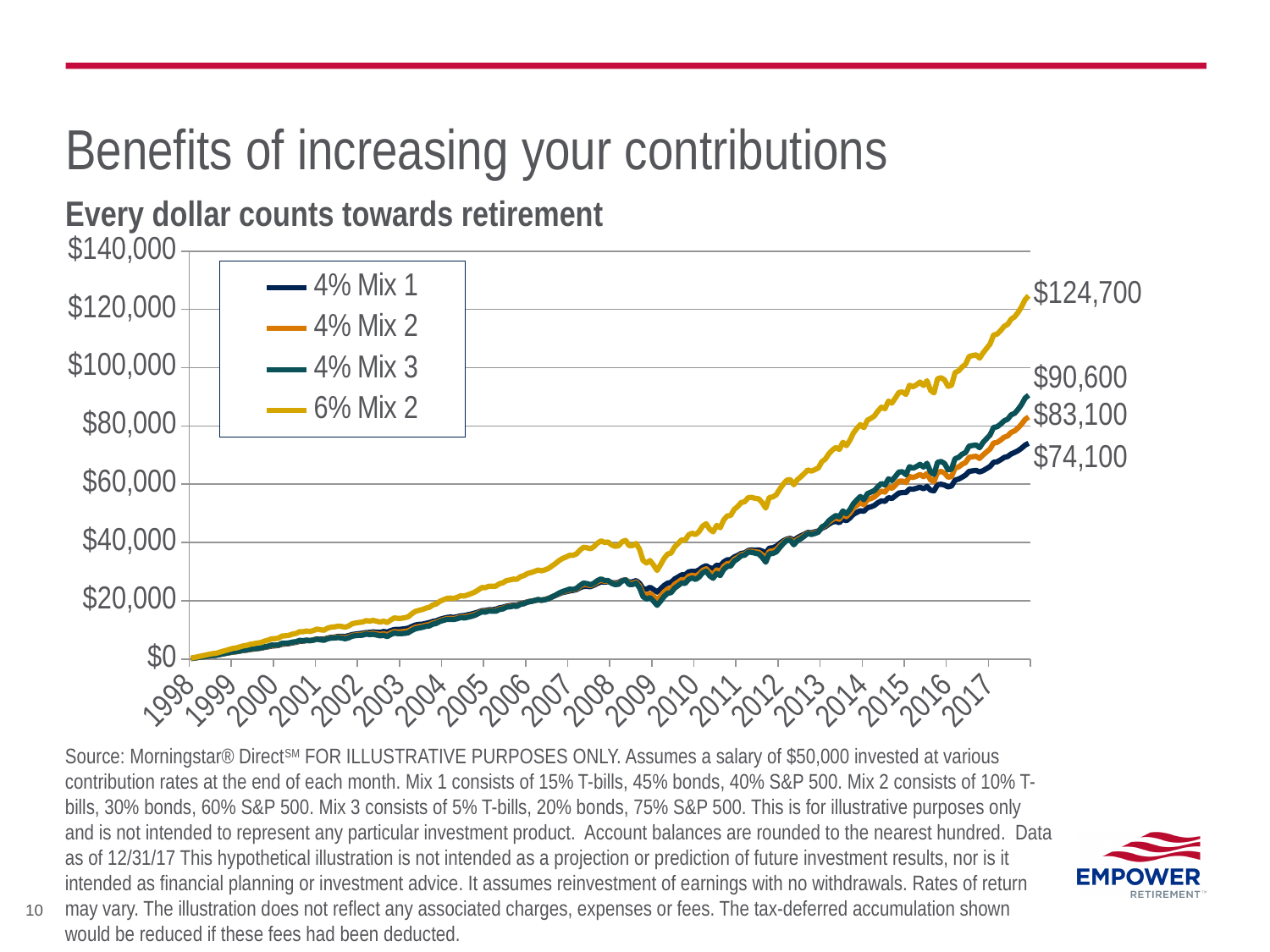

# Benefits of increasing your contributions
Every dollar counts towards retirement

### Chart

| Category | 4% Mix 1 | 4% Mix 2 | 4% Mix 3 | 6% Mix 2 |
|---|---|---|---|---|
| 35796 | 166.66666666666666 | 166.66666666666666 | 166.66666666666666 | 250.0 |
| 35827 | 338.18079916666665 | 340.57163833333334 | 342.35481166666665 | 510.8574575 |
| 35855 | 512.5172592497856 | 518.2012072721749 | 522.4792251610965 | 777.3018109082623 |
| 35886 | 682.7712955977437 | 689.0236610687297 | 693.7420240136796 | 1033.5354916030947 |
| 35916 | 848.1050493134314 | 850.8454992040112 | 852.9328052247207 | 1276.268248806017 |
| 35947 | 1032.318063813263 | 1040.7679770537666 | 1047.209158411689 | 1561.15196558065 |
| 35977 | 1196.2183761484262 | 1201.8805854108857 | 1206.172816311369 | 1802.820878116329 |
| 36008 | 1303.2441485065654 | 1270.6758204156258 | 1246.2372261101384 | 1906.013730623439 |
| 36039 | 1517.8272579435807 | 1495.6216523829091 | 1478.866419100618 | 2243.432478574364 |
| 36069 | 1731.172523846187 | 1733.5034059191614 | 1734.4807709748798 | 2600.2551088787422 |
| 36100 | 1945.206788706148 | 1966.8135362542787 | 1982.2893793802543 | 2950.220304381418 |
| 36130 | 2160.4133966735744 | 2203.975540080921 | 2236.1771851089748 | 3305.9633101213813 |
| 36161 | 2371.332026985646 | 2431.4617933663367 | 2476.574415069899 | 3647.192690049505 |
| 36192 | 2491.0562791125103 | 2540.850028274314 | 2577.266129948869 | 3811.275042411471 |
| 36220 | 2705.1810180092166 | 2773.6743062286755 | 2824.5968322441836 | 4160.5114593430135 |
| 36251 | 2919.1515620291993 | 3008.4834937810456 | 3075.640702862698 | 4512.725240671569 |
| 36281 | 3048.3704767126865 | 3125.7442428161407 | 3183.022549597264 | 4688.616364224212 |
| 36312 | 3280.01594934947 | 3394.6559103693116 | 3480.7352254527277 | 5091.983865553968 |
| 36342 | 3401.443766838482 | 3494.782195262315 | 3563.656255375132 | 5242.173292893473 |
| 36373 | 3562.5621174832136 | 3651.8238473371875 | 3717.3082533960746 | 5477.735771005782 |
| 36404 | 3710.8608551333177 | 3772.5729191662977 | 3816.909326247591 | 5658.859378749447 |
| 36434 | 3979.906406269344 | 4088.2033623934353 | 4168.329652857399 | 6132.305043590154 |
| 36465 | 4181.172249982189 | 4306.268189075155 | 4399.312207993925 | 6459.402283612732 |
| 36495 | 4439.99272655533 | 4620.755219551885 | 4757.033942957674 | 6931.132829327827 |
| 36526 | 4513.76637599617 | 4645.589699264046 | 4742.361072393782 | 6968.38454889607 |
| 36557 | 4673.719334261676 | 4778.336174638464 | 4854.185676622771 | 7167.504261957696 |
| 36586 | 5054.330574439648 | 5246.646732552642 | 5390.970385141102 | 7869.970098828961 |
| 36617 | 5157.126171070179 | 5316.488632428743 | 5434.114825567109 | 7974.732948643113 |
| 36647 | 5284.083997644841 | 5419.499917401614 | 5517.93515124911 | 8129.249876102419 |
| 36678 | 5556.028983712445 | 5702.6810089374885 | 5810.863513533092 | 8554.021513406231 |
| 36708 | 5714.749139925157 | 5834.199201205569 | 5921.395785943151 | 8751.298801808352 |
| 36739 | 6064.929259660385 | 6246.552747533805 | 6382.534945393718 | 9369.829121300705 |
| 36770 | 6125.247907277893 | 6230.279060039021 | 6306.130395794325 | 9345.418590058529 |
| 36800 | 6304.556074959277 | 6396.73321188695 | 6462.766815229309 | 9595.099817830422 |
| 36831 | 6323.766110044328 | 6295.552027465559 | 6270.140484740074 | 9443.328041198336 |
| 36861 | 6560.717737620964 | 6519.128029195224 | 6484.77563850785 | 9778.692043792833 |
| 36892 | 6873.698710163426 | 6859.818776741879 | 6846.816857718853 | 10289.728165112814 |
| 36923 | 6821.030565683355 | 6672.064743123832 | 6558.655676896512 | 10008.097114685743 |
| 36951 | 6834.708678843838 | 6598.074704951342 | 6421.708071169935 | 9897.112057427008 |
| 36982 | 7204.841444740151 | 7066.601243966375 | 6958.485676299693 | 10599.901865949556 |
| 37012 | 7414.223454880248 | 7276.980492607968 | 7169.741623331521 | 10915.470738911945 |
| 37043 | 7524.95584817196 | 7348.007332826192 | 7212.1251566514175 | 11022.01099923928 |
| 37073 | 7741.400097774284 | 7522.977247778954 | 7359.00896401339 | 11284.465871668423 |
| 37104 | 7757.814046064252 | 7435.322220836978 | 7198.214486594435 | 11152.983331255458 |
| 37135 | 7717.73873094312 | 7269.7563103567645 | 6946.6720538133795 | 10904.634465535139 |
| 37165 | 8018.888924431152 | 7567.085942067628 | 7242.6388640856885 | 11350.628913101433 |
| 37196 | 8384.369507979025 | 8052.317846392211 | 7806.773584710628 | 12078.476769588307 |
| 37226 | 8558.473948836221 | 8247.2594219447 | 8015.422737683794 | 12370.88913291704 |
| 37257 | 8708.393094133216 | 8363.057899695348 | 8107.991269700194 | 12544.586849543013 |
| 37288 | 8847.65806171578 | 8458.43459923243 | 8173.687540026986 | 12687.651898848639 |
| 37316 | 9083.294434888036 | 8775.098915864584 | 8544.37966480215 | 13162.648373796868 |
| 37347 | 9110.936284416803 | 8674.88235663382 | 8356.280697253349 | 13012.323534950723 |
| 37377 | 9287.63500302624 | 8826.605670952948 | 8491.587913719362 | 13239.908506429416 |
| 37408 | 9228.007049698921 | 8640.295494177637 | 8219.935370876268 | 12960.443241266452 |
| 37438 | 9159.21867107065 | 8435.485530112423 | 7926.538378686842 | 12653.22829516863 |
| 37469 | 9421.598394316417 | 8679.392647938972 | 8159.627891291921 | 13019.088971908453 |
| 37500 | 9249.324660419277 | 8323.476381442439 | 7688.207985027008 | 12485.214572163655 |
| 37530 | 9724.42120332384 | 8919.389469481628 | 8355.868806183735 | 13379.084204222441 |
| 37561 | 10120.581730661543 | 9401.380011888774 | 8891.426984778935 | 14102.07001783316 |
| 37591 | 10145.52963833921 | 9296.191203372657 | 8703.700088286116 | 13944.286805058986 |
| 37622 | 10211.654157017583 | 9320.261455046812 | 8701.396776992831 | 13980.39218257022 |
| 37653 | 10381.846805748126 | 9442.452393265681 | 8794.546647500201 | 14163.678589898525 |
| 37681 | 10586.683266562337 | 9662.834905409061 | 9024.31660486301 | 14494.252358113596 |
| 37712 | 11143.203909319165 | 10332.028510220014 | 9763.882535656969 | 15498.042765330027 |
| 37742 | 11639.574578934375 | 10883.936225121595 | 10353.131747146312 | 16325.9043376824 |
| 37773 | 11856.773643865263 | 11128.401485604156 | 10615.218570217137 | 16692.602228406242 |
| 37803 | 11929.33375024312 | 11301.584610328746 | 10851.37834909075 | 16952.37691549313 |
| 37834 | 12225.95356846476 | 11623.789561226753 | 11191.519924652455 | 17435.68434184014 |
| 37865 | 12487.869521765173 | 11809.678837404506 | 11328.783446766678 | 17714.51825610677 |
| 37895 | 12886.38497494337 | 12345.22531023546 | 11955.524754087917 | 18517.837965353203 |
| 37926 | 13113.838265903041 | 12586.922305865639 | 12207.294432611608 | 18880.38345879847 |
| 37956 | 13617.208631273988 | 13189.068793086184 | 12879.426403572897 | 19783.603189629288 |
| 37987 | 13934.747978003372 | 13533.825345414885 | 13244.577910545024 | 20300.73801812234 |
| 38018 | 14248.292601604864 | 13858.31996446519 | 13578.508364957277 | 20787.4799466978 |
| 38047 | 14378.72258307835 | 13931.8002388604 | 13612.430175997284 | 20897.700358290615 |
| 38078 | 14288.375550742363 | 13859.545029828756 | 13548.497579194145 | 20789.31754474315 |
| 38108 | 14509.454137553199 | 14124.787017542827 | 13844.28915043415 | 21187.180526314256 |
| 38139 | 14827.669440984864 | 14481.382350345142 | 14229.116202176732 | 21722.07352551773 |
| 38169 | 14866.274790512396 | 14404.888795249222 | 14071.42810179293 | 21607.33319287385 |
| 38200 | 15187.041470757444 | 14690.534513555793 | 14335.257909145335 | 22035.801770333706 |
| 38231 | 15440.750387557537 | 14966.362135032337 | 14626.989021302152 | 22449.543202548524 |
| 38261 | 15763.140804866565 | 15309.873282313625 | 14986.767120958604 | 22964.809923470457 |
| 38292 | 16131.719197232553 | 15813.770068473616 | 15585.395727808278 | 23720.655102710443 |
| 38322 | 16588.74551724597 | 16349.564918832608 | 16179.785657019556 | 24524.347378248935 |
| 38353 | 16644.94656630111 | 16310.791454502982 | 16072.379293990196 | 24466.187181754496 |
| 38384 | 16911.951467611423 | 16657.43302515778 | 16475.195018766564 | 24986.149537736695 |
| 38412 | 16925.03469925794 | 16624.94059081205 | 16407.86869175642 | 24937.410886218095 |
| 38443 | 17071.900006203385 | 16673.528118184255 | 16387.32026402065 | 25010.292177276402 |
| 38473 | 17545.060115511922 | 17216.610186441645 | 16982.483891936554 | 25824.915279662488 |
| 38504 | 17770.931008482974 | 17430.153206327344 | 17187.74749886862 | 26145.229809491037 |
| 38534 | 18135.933616001363 | 17942.5718869606 | 17804.69825887822 | 26913.85783044092 |
| 38565 | 18348.289505469143 | 18084.80992142889 | 17897.56186958059 | 27127.21488214335 |
| 38596 | 18496.8450342722 | 18288.37412153775 | 18138.46458029676 | 27432.56118230664 |
| 38626 | 18482.482338714643 | 18234.0868701152 | 18052.312158180845 | 27351.130305172814 |
| 38657 | 18973.61868614067 | 18844.045157794266 | 18749.638365001705 | 28266.067736691413 |
| 38687 | 19233.127253498547 | 19074.34703431609 | 18959.777005699543 | 28611.520551474154 |
| 38718 | 19613.725629421693 | 19550.8457588565 | 19506.44585619291 | 29326.268638284764 |
| 38749 | 19840.27751159188 | 19774.996213240272 | 19728.848290604477 | 29662.49431986042 |
| 38777 | 20029.14951605091 | 20038.474735618216 | 20044.64837947131 | 30057.71210342733 |
| 38808 | 20298.24144780426 | 20363.121530944543 | 20409.600215721173 | 30544.682296416817 |
| 38838 | 20233.437625576928 | 20179.63515948193 | 20135.378596479834 | 30269.452739222896 |
| 38869 | 20442.108908754293 | 20383.33145666625 | 20334.915261936327 | 30574.99718499937 |
| 38899 | 20796.130263254396 | 20716.450242507883 | 20654.797279461007 | 31074.675363761824 |
| 38930 | 21317.084900137783 | 21282.741999136088 | 21257.690269724288 | 31924.112998704128 |
| 38961 | 21800.841712498055 | 21843.267514893607 | 21876.888521083816 | 32764.901272340405 |
| 38991 | 22330.310356649516 | 22489.516225810276 | 22611.723687987043 | 33734.274338715404 |
| 39022 | 22797.098180934383 | 23000.27518947379 | 23158.02536716843 | 34500.41278421067 |
| 39052 | 23046.475683424247 | 23330.113168422642 | 23546.288283820362 | 34995.16975263395 |
| 39083 | 23362.90848953111 | 23715.456718635043 | 23983.056778019563 | 35573.18507795255 |
| 39114 | 23522.33078553334 | 23722.586662100646 | 23876.435313547856 | 35583.87999315095 |
| 39142 | 23809.682063421496 | 24058.85464094587 | 24248.686564398708 | 36088.281961418776 |
| 39173 | 24470.765111523833 | 24913.79461529525 | 25252.065072878904 | 37370.691922942846 |
| 39203 | 24910.977491866717 | 25555.93806253947 | 26046.681912291075 | 38333.907093809175 |
| 39234 | 24893.780343977203 | 25455.34098450748 | 25878.588027615948 | 38183.01147676119 |
| 39264 | 24860.20791393981 | 25222.41327214709 | 25491.85208771196 | 37833.6199082206 |
| 39295 | 25328.16526009764 | 25718.88140470877 | 26012.74065760417 | 38578.32210706312 |
| 39326 | 25974.46316064107 | 26530.866954421337 | 26953.416552601557 | 39796.300431631964 |
| 39356 | 26425.463833826747 | 27031.826524343756 | 27494.93705137103 | 40547.73978651559 |
| 39387 | 26376.770501504918 | 26674.905363194186 | 26902.760502280827 | 40012.35804479123 |
| 39417 | 26515.687882417034 | 26761.182134316852 | 26948.68771432706 | 40141.773201475226 |
| 39448 | 26258.160949429297 | 26107.380661657535 | 25997.50139039671 | 39161.070992486246 |
| 39479 | 26108.591524716463 | 25781.710949847176 | 25540.765392047597 | 38672.56642477071 |
| 39508 | 26278.0196971087 | 25913.11545481352 | 25644.731395234194 | 38869.67318222023 |
| 39539 | 26937.414342957483 | 26824.378650549206 | 26739.189310498423 | 40236.56797582375 |
| 39569 | 27159.946243855866 | 27143.95661473818 | 27128.129499187 | 40715.93492210721 |
| 39600 | 26406.05111233839 | 25934.4890122148 | 25576.879423344268 | 38901.73351832214 |
| 39630 | 26479.83238173332 | 25967.65478455241 | 25579.90201835045 | 38951.48217682855 |
| 39661 | 26918.71688885152 | 26437.504986920285 | 26074.547026323846 | 39656.25748038035 |
| 39692 | 25968.926407713458 | 25087.92918945235 | 24430.46690512019 | 37631.89378417845 |
| 39722 | 24119.95668085029 | 22551.914388743186 | 21405.97345913621 | 33827.87158311471 |
| 39753 | 23950.745111750195 | 21969.83832857635 | 20560.965350179402 | 32954.75749286446 |
| 39783 | 24622.989374271776 | 22523.615084481215 | 21045.59871038115 | 33785.42262672176 |
| 39814 | 23862.34478125246 | 21491.953578321365 | 19844.872743650038 | 32237.930367481986 |
| 39845 | 22972.52915989189 | 20261.45649732055 | 18411.879046202743 | 30392.184745980765 |
| 39873 | 24088.46552787715 | 21577.906114277615 | 19839.535723203888 | 32366.85917141636 |
| 39904 | 25229.899051653087 | 23015.0896030107 | 21449.501235174343 | 34522.63440451598 |
| 39934 | 26043.962152696276 | 24004.556309926218 | 22547.22640195622 | 36006.83446488925 |
| 39965 | 26298.414421272173 | 24241.049350351706 | 22773.237932193497 | 36361.57402552749 |
| 39995 | 27452.11212606145 | 25625.403074046957 | 24305.34012147483 | 38438.104611070354 |
| 40026 | 28143.73043425312 | 26427.13898001712 | 25180.64538548768 | 39640.708470025595 |
| 40057 | 28864.15961400215 | 27269.19663799717 | 26105.16575261162 | 40903.79495699567 |
| 40087 | 28881.04496088303 | 27172.674107928276 | 25934.081174254425 | 40759.011161892326 |
| 40118 | 29909.258614052407 | 28423.02288594895 | 27334.688829784005 | 42634.53432892333 |
| 40148 | 30096.861163563743 | 28785.95677870813 | 27811.957515521848 | 43178.93516806209 |
| 40179 | 30037.586630399277 | 28463.386247610473 | 27313.31473902967 | 42695.07937141561 |
| 40210 | 30627.095858384542 | 29191.06369551278 | 28134.970534860815 | 43786.59554326907 |
| 40238 | 31516.498129814223 | 30404.160229021352 | 29568.23573347155 | 45606.240343531914 |
| 40269 | 32030.270015226208 | 30954.05400500351 | 30146.687244062803 | 46431.08100750514 |
| 40299 | 31295.652128312682 | 29716.10153835543 | 28558.718887124905 | 44574.152307533026 |
| 40330 | 31028.47155091585 | 29089.59969216702 | 27693.882467891148 | 43634.399538250414 |
| 40360 | 32214.46400018548 | 30572.75895461425 | 29375.182816022305 | 45859.13843192126 |
| 40391 | 31986.559374944914 | 30029.709289180915 | 28623.016383094564 | 45044.56393377126 |
| 40422 | 33311.086553228815 | 31814.41963483293 | 30711.875597130893 | 47721.629452249275 |
| 40452 | 34038.68177091852 | 32741.71912632963 | 31776.966281321867 | 49112.57868949432 |
| 40483 | 34119.624740639665 | 32854.79152779279 | 31910.297321511116 | 49282.187291689064 |
| 40513 | 35033.50863015449 | 34233.0558408069 | 33607.82907053441 | 51349.58376121023 |
| 40544 | 35551.2991625695 | 34898.96061965853 | 34380.01740375703 | 52348.44092948768 |
| 40575 | 36245.7803253312 | 35809.580295501066 | 35447.44998090691 | 53714.370443251486 |
| 40603 | 36427.878814200274 | 35991.15699711537 | 35628.8186546904 | 53986.735495672954 |
| 40634 | 37234.7596225659 | 36934.802920505186 | 36677.48937538455 | 55402.20438075767 |
| 40664 | 37451.96279438269 | 36995.52801456285 | 36628.663138237 | 55493.292021844165 |
| 40695 | 37319.82908792433 | 36759.86017505498 | 36316.03642200721 | 55139.79026258237 |
| 40725 | 37449.64372956069 | 36653.18015386133 | 36044.20692269816 | 54979.7702307919 |
| 40756 | 37049.046786287516 | 35785.99695821774 | 34847.738092732216 | 53678.99543732652 |
| 40787 | 36295.39679150464 | 34521.49464655267 | 33227.902360723776 | 51782.24196982892 |
| 40817 | 38066.560816313526 | 36963.189603902574 | 36125.44206271522 | 55444.78440585378 |
| 40848 | 38184.77845803403 | 37071.28329142721 | 36226.015607483256 | 55606.924937140735 |
| 40878 | 38696.59027299885 | 37587.73642230296 | 36750.244278260616 | 56381.60463345437 |
| 40909 | 39709.79051386389 | 38864.068995383575 | 38216.61916531614 | 58296.1034930753 |
| 40940 | 40559.360743522055 | 40036.49268533073 | 39621.00098006464 | 60054.739027996045 |
| 40969 | 41160.187380989206 | 40928.04167177135 | 40722.224837668495 | 61392.06250765698 |
| 41000 | 41429.30113664433 | 41077.02701515539 | 40787.70268033615 | 61615.54052273304 |
| 41030 | 40769.08452485483 | 39874.19792424488 | 39189.76749898871 | 59811.29688636728 |
| 41061 | 41615.23668103562 | 41031.550601856805 | 40570.665232290514 | 61547.325902785175 |
| 41091 | 42271.84806027163 | 41710.22824176222 | 41272.01229034689 | 62565.34236264331 |
| 41122 | 42832.26621229847 | 42449.0562156421 | 42141.41379580018 | 63673.58432346313 |
| 41153 | 43468.6246570866 | 43291.70118005251 | 43136.56401183383 | 64937.551770078746 |
| 41183 | 43353.25993199814 | 43004.66042834394 | 42723.011324435494 | 64506.99064251589 |
| 41214 | 43651.821521953716 | 43341.70811925487 | 43089.21026150146 | 65012.56217888229 |
| 41244 | 43950.952696656255 | 43727.73930639136 | 43538.67507769723 | 65591.60895958703 |
| 41275 | 44890.24678557278 | 45161.83438209369 | 45335.87905839968 | 67742.75157314053 |
| 41306 | 45402.27073015217 | 45764.48797846497 | 46009.69009584765 | 68646.73196769744 |
| 41334 | 46266.741921522065 | 46972.17547074857 | 47477.97319581035 | 70458.26320612284 |
| 41365 | 47001.156337654975 | 47824.77634609282 | 48426.95935276031 | 71737.16451913922 |
| 41395 | 47230.59704370887 | 48406.92984397367 | 49270.533456698715 | 72610.39476596049 |
| 41426 | 46815.151797177496 | 47959.17412710095 | 48788.66785804556 | 71938.76119065142 |
| 41456 | 47963.71056275933 | 49609.88660040618 | 50830.682609686686 | 74414.82990060927 |
| 41487 | 47464.57617580563 | 48838.5245702437 | 49841.332985409375 | 73257.78685536556 |
| 41518 | 48429.041678208094 | 50062.9701890199 | 51274.69171082039 | 75094.45528352985 |
| 41548 | 49662.51756152962 | 51731.93297330479 | 53292.05607603868 | 77597.8994599572 |
| 41579 | 50351.10624869449 | 52786.539470508505 | 54636.9253681774 | 79179.80920576278 |
| 41609 | 50899.82829813265 | 53665.679257043485 | 55779.31436596195 | 80498.51888556525 |
| 41640 | 50701.36682799665 | 52957.219155408755 | 54664.558660250805 | 79435.82873311316 |
| 41671 | 51917.29042245685 | 54662.00336255126 | 56764.86109426686 | 81993.00504382692 |
| 41699 | 52219.03289948014 | 55076.638741271796 | 57270.16450010178 | 82614.95811190773 |
| 41730 | 52738.678557648636 | 55627.211059854235 | 57851.104064906256 | 83440.81658978139 |
| 41760 | 53670.92730637098 | 56767.486312830675 | 59168.06212616862 | 85151.22946924606 |
| 41791 | 54293.765457649315 | 57646.70471211949 | 60257.61802554435 | 86470.05706817929 |
| 41821 | 54099.84279571727 | 57293.13292744116 | 59770.87307637258 | 85939.69939116179 |
| 41852 | 55401.20308167108 | 59024.916784411114 | 61862.94604995321 | 88537.37517661673 |
| 41883 | 55088.090897554226 | 58574.89584250759 | 61295.05735357314 | 87862.34376376144 |
| 41913 | 56036.763312961666 | 59772.79698043995 | 62705.11693782826 | 89659.19547065998 |
| 41944 | 56985.2773160761 | 61031.303443149816 | 64225.622507573695 | 91546.95516472479 |
| 41974 | 57118.60759551286 | 61122.91991597244 | 64282.99771693167 | 91684.37987395872 |
| 42005 | 57138.572258396394 | 60573.30847716579 | 63272.03168550802 | 90859.96271574876 |
| 42036 | 58377.14368460178 | 62657.947788528545 | 66047.01731009442 | 93986.9216827929 |
| 42064 | 58296.58781793565 | 62317.412152595585 | 65491.67515575164 | 93476.11822889347 |
| 42095 | 58592.844884492195 | 62775.70561291275 | 66082.55661669707 | 94163.55841936922 |
| 42125 | 58997.41168477999 | 63381.37848285691 | 66854.73081097408 | 95072.06772428546 |
| 42156 | 58417.787052495325 | 62604.56642858617 | 65904.97729115578 | 93906.84964287936 |
| 42186 | 59256.84799782598 | 63688.83636399026 | 67198.89323420676 | 95533.2545459855 |
| 42217 | 57955.82831306017 | 61523.0006640756 | 64305.74464803162 | 92284.50099611351 |
| 42248 | 57725.574057475744 | 60901.33497897304 | 63366.148657541606 | 91352.00246845969 |
| 42278 | 59844.38369503934 | 64153.45389685297 | 67543.84279180397 | 96230.18084527958 |
| 42309 | 60012.23348517165 | 64384.561424889944 | 67825.90169721538 | 96576.84213733504 |
| 42339 | 59715.080602289796 | 63880.99768403579 | 67147.19751640173 | 95821.49652605382 |
| 42370 | 59067.32612791616 | 62410.15802036919 | 64999.9932437564 | 93615.23703055391 |
| 42401 | 59392.26812499203 | 62660.24522475379 | 65193.69210761328 | 93990.3678371308 |
| 42430 | 61417.85309474148 | 65551.29977528131 | 68797.71607472995 | 98326.9496629221 |
| 42461 | 61788.021061673724 | 65947.4720306692 | 69218.04095252989 | 98921.20804600391 |
| 42491 | 62407.62883295435 | 66831.19281494727 | 70321.26716756764 | 100246.78922242101 |
| 42522 | 63145.44606220434 | 67463.33807125813 | 70877.99746466074 | 101195.0071068873 |
| 42552 | 64425.102679255906 | 69251.83080612504 | 73094.95763422747 | 103877.74620918765 |
| 42583 | 64597.09504703556 | 69454.7237980047 | 73322.74484256873 | 104182.08569700715 |
| 42614 | 64753.937141516515 | 69618.72618146648 | 73492.09658815153 | 104428.08927219981 |
| 42644 | 64227.6903817039 | 68865.43638043875 | 72541.82375658279 | 103298.15457065821 |
| 42675 | 64664.6570353728 | 70075.45641618528 | 74381.18337152147 | 105113.18462427797 |
| 42705 | 65386.639204089566 | 71105.01683656043 | 75672.65382221573 | 106657.5252548407 |
| 42736 | 66110.74397049728 | 72125.34473756078 | 76946.85107242012 | 108188.01710634121 |
| 42767 | 67531.23229916781 | 74158.53959442355 | 79509.88737246837 | 111237.80939163537 |
| 42795 | 67718.01314337479 | 74368.76698724799 | 79739.55807143843 | 111553.15048087203 |
| 42826 | 68403.1817387174 | 75169.63711240384 | 80645.5073249904 | 112754.4556686058 |
| 42856 | 69198.03962737475 | 76149.14087793267 | 81789.94431611744 | 114223.71131689906 |
| 42887 | 69513.47135354413 | 76583.37506537637 | 82325.91016620942 | 114875.0625980646 |
| 42917 | 70394.891173199 | 77799.92704998303 | 83836.37443192811 | 116699.89057497459 |
| 42948 | 70941.22775776594 | 78325.71973591097 | 84349.62402395136 | 117488.57960386648 |
| 42979 | 71550.37756315069 | 79356.65432534521 | 85744.56334552323 | 119034.98148801785 |
| 43009 | 72413.24836435687 | 80655.36826652577 | 87425.69764950837 | 120983.05239978866 |
| 43040 | 73436.14629679706 | 82282.3882900093 | 89584.82000767418 | 123423.58243501396 |
| 43070 | 74100.0 | 83100.0 | 90600.0 | 124700.0 |
Source: Morningstar® DirectSM FOR ILLUSTRATIVE PURPOSES ONLY. Assumes a salary of $50,000 invested at various contribution rates at the end of each month. Mix 1 consists of 15% T-bills, 45% bonds, 40% S&P 500. Mix 2 consists of 10% T-bills, 30% bonds, 60% S&P 500. Mix 3 consists of 5% T-bills, 20% bonds, 75% S&P 500. This is for illustrative purposes only and is not intended to represent any particular investment product.  Account balances are rounded to the nearest hundred.  Data as of 12/31/17 This hypothetical illustration is not intended as a projection or prediction of future investment results, nor is it intended as financial planning or investment advice. It assumes reinvestment of earnings with no withdrawals. Rates of return may vary. The illustration does not reflect any associated charges, expenses or fees. The tax-deferred accumulation shown would be reduced if these fees had been deducted.